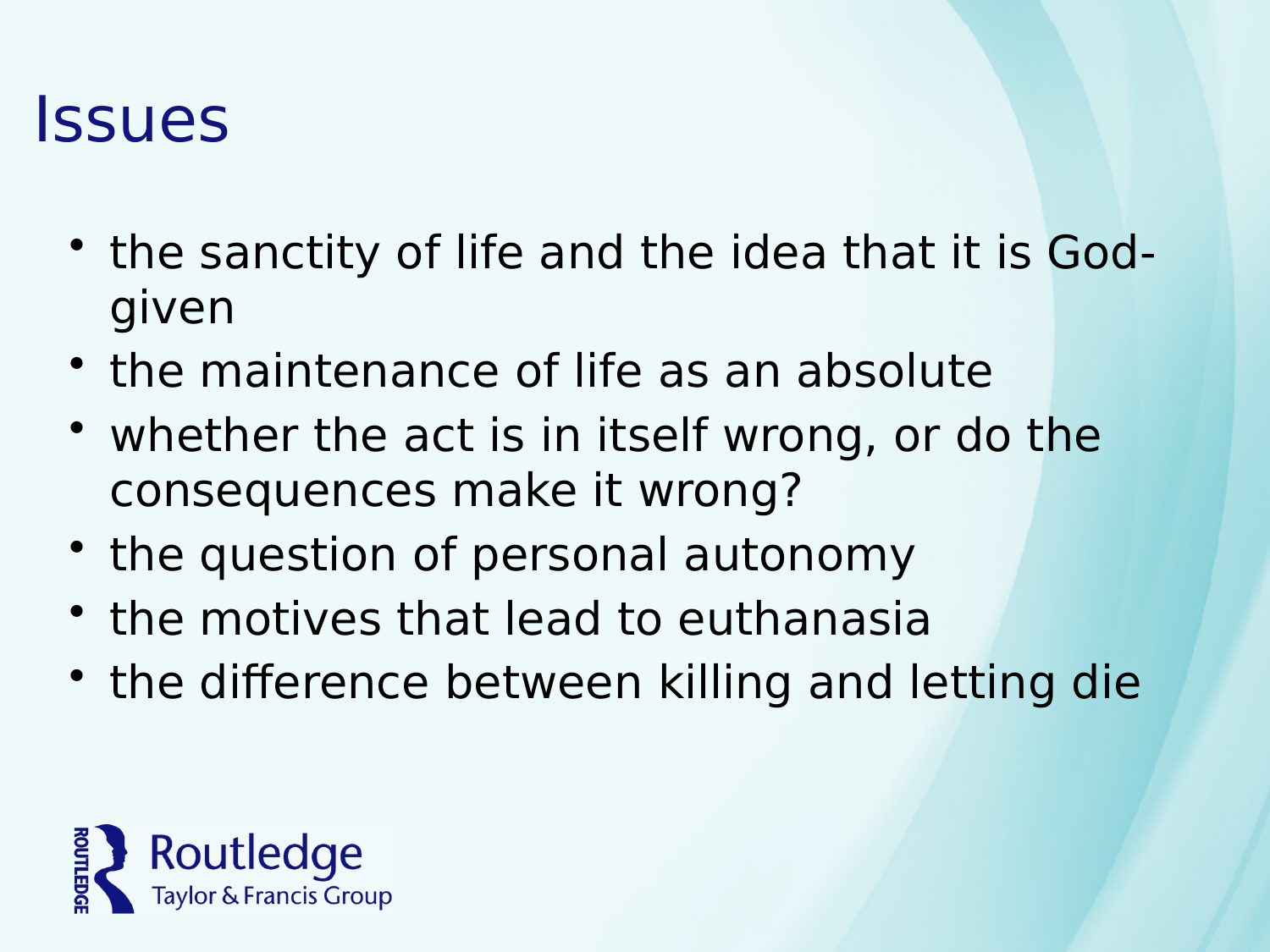

# Issues
the sanctity of life and the idea that it is God-given
the maintenance of life as an absolute
whether the act is in itself wrong, or do the consequences make it wrong?
the question of personal autonomy
the motives that lead to euthanasia
the difference between killing and letting die